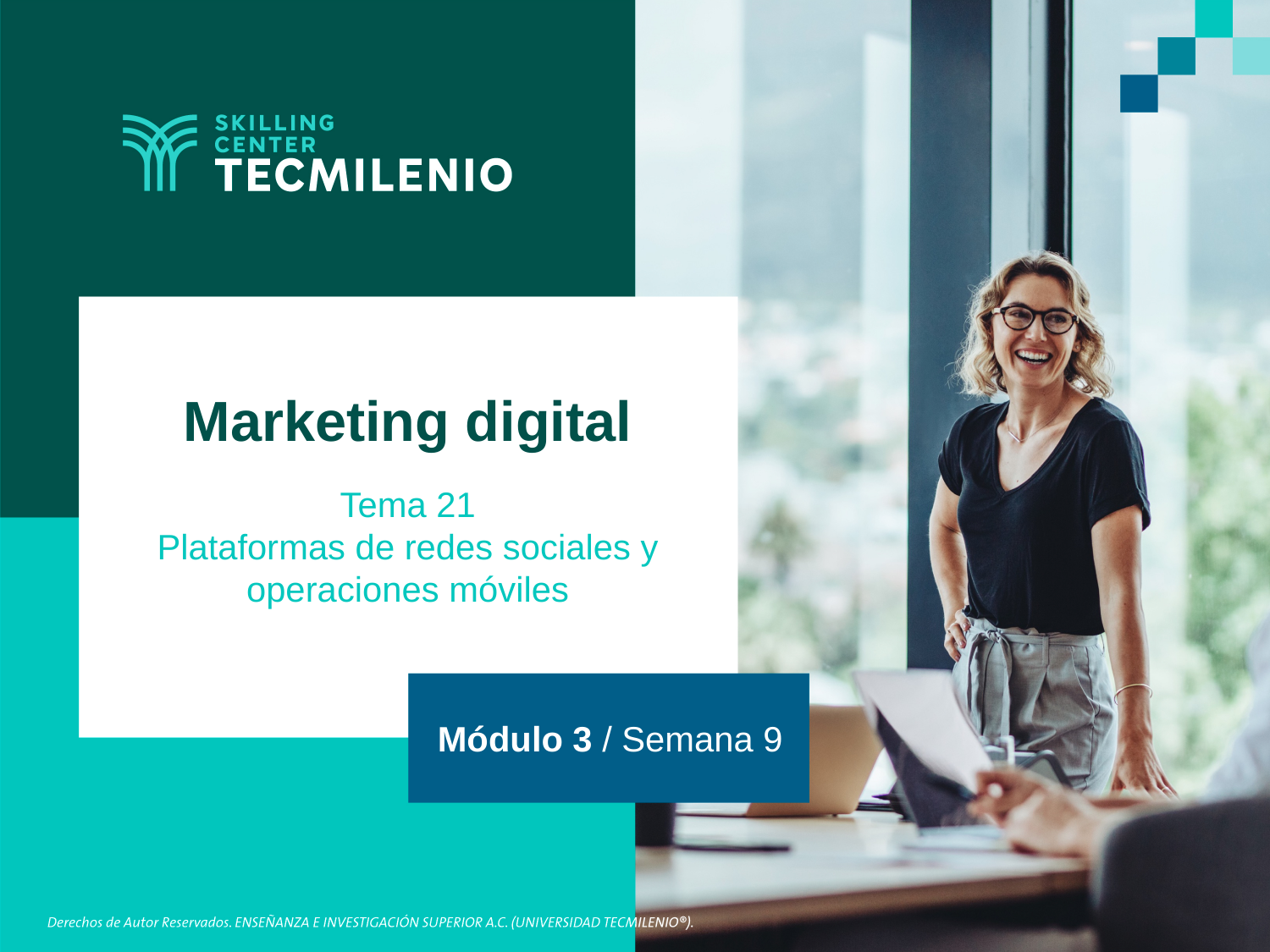

Marketing digital
Tema 21
Plataformas de redes sociales y operaciones móviles
Módulo 3 / Semana 9